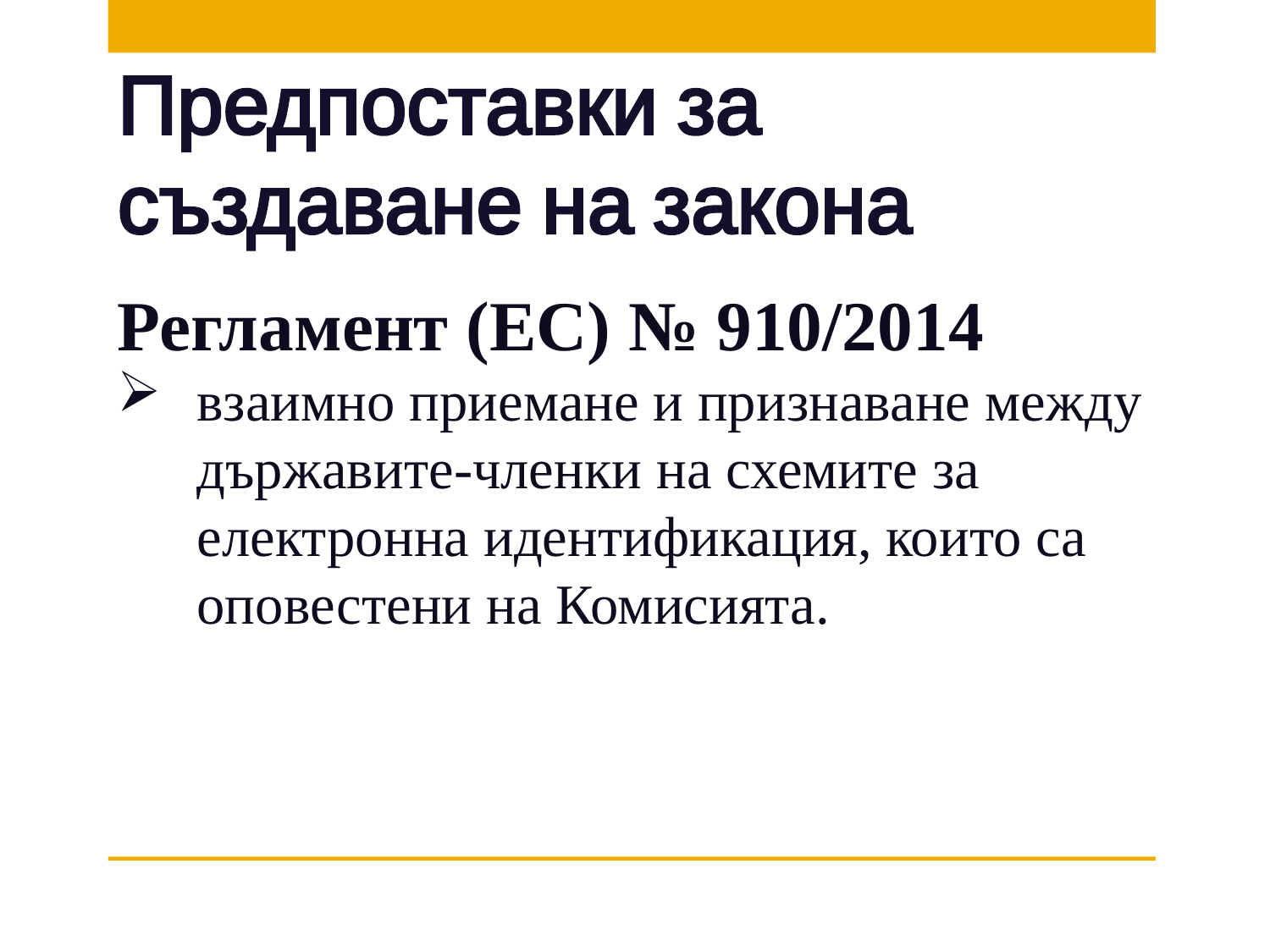

# Предпоставки за създаване на закона
Регламент (ЕС) № 910/2014
взаимно приемане и признаване между държавите-членки на схемите за електронна идентификация, които са оповестени на Комисията.